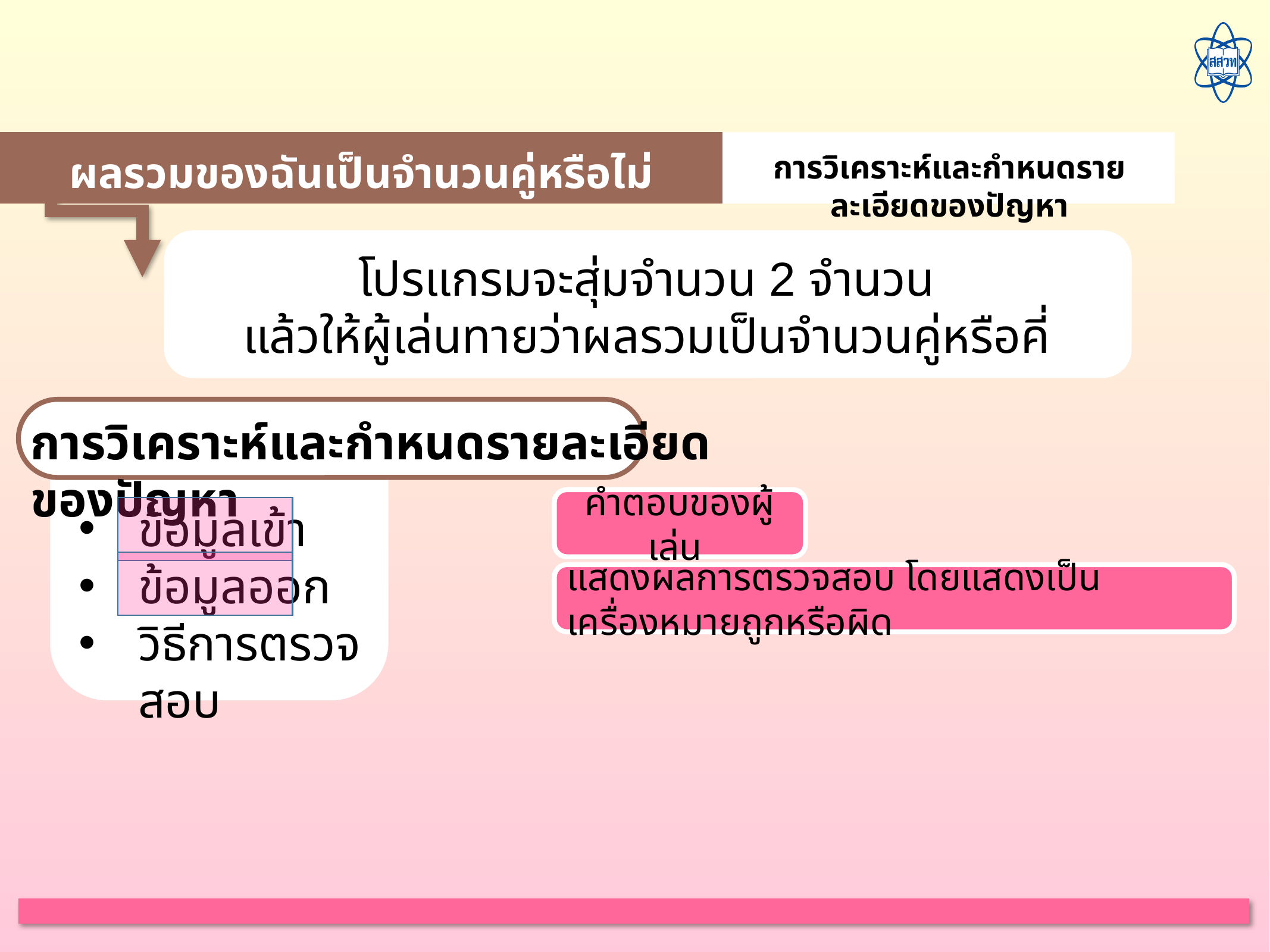

ผลรวมของฉันเป็นจำนวนคู่หรือไม่

การวิเคราะห์และกำหนดรายละเอียดของปัญหา

โปรแกรมจะสุ่มจำนวน 2 จำนวน
แล้วให้ผู้เล่นทายว่าผลรวมเป็นจำนวนคู่หรือคี่

การวิเคราะห์และกำหนดรายละเอียดของปัญหา

ข้อมูลเข้า
ข้อมูลออก
วิธีการตรวจสอบ
คำตอบของผู้เล่น

แสดงผลการตรวจสอบ โดยแสดงเป็นเครื่องหมายถูกหรือผิด